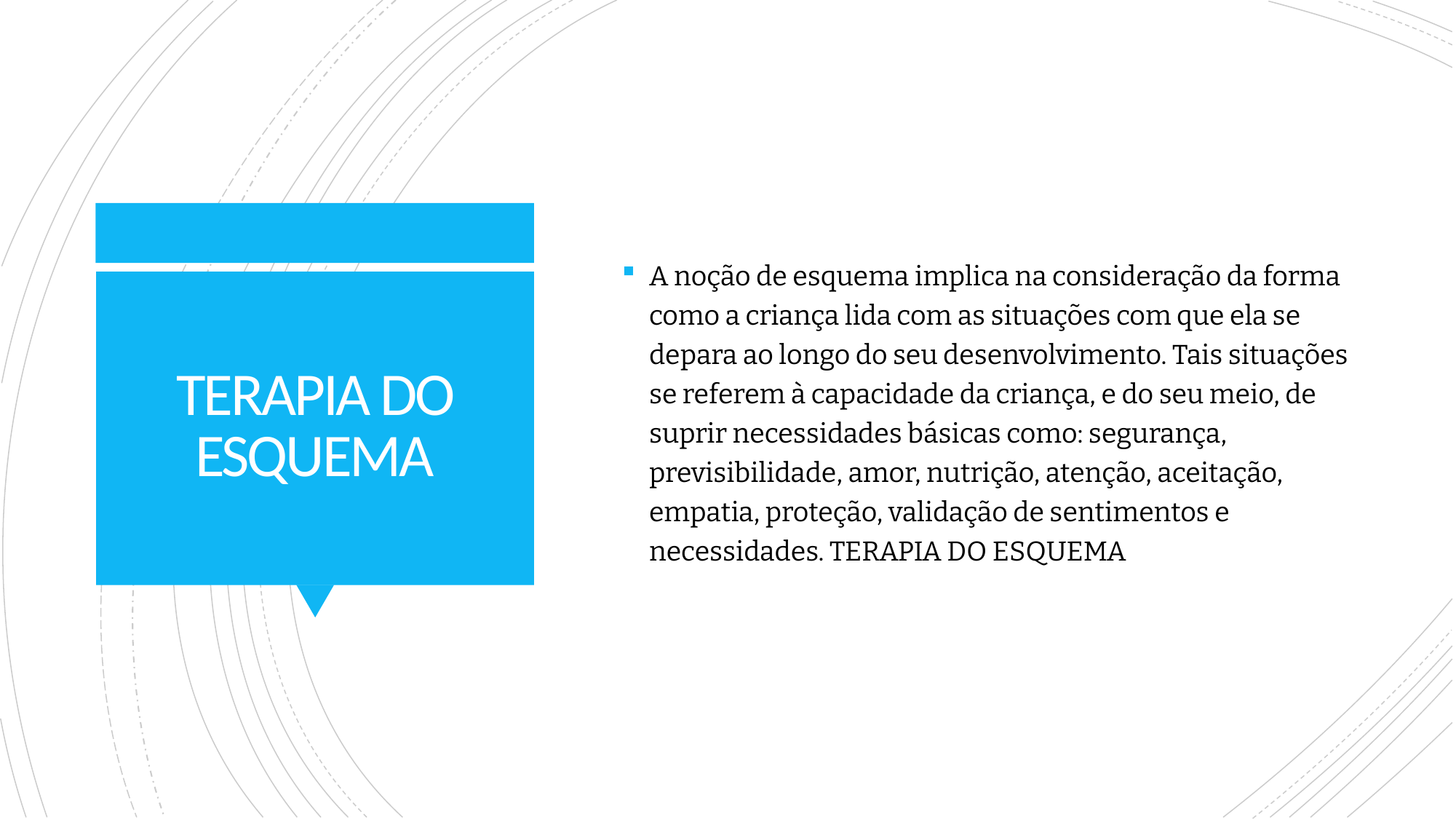

A noção de esquema implica na consideração da forma como a criança lida com as situações com que ela se depara ao longo do seu desenvolvimento. Tais situações se referem à capacidade da criança, e do seu meio, de suprir necessidades básicas como: segurança, previsibilidade, amor, nutrição, atenção, aceitação, empatia, proteção, validação de sentimentos e necessidades. TERAPIA DO ESQUEMA
# TERAPIA DO ESQUEMA